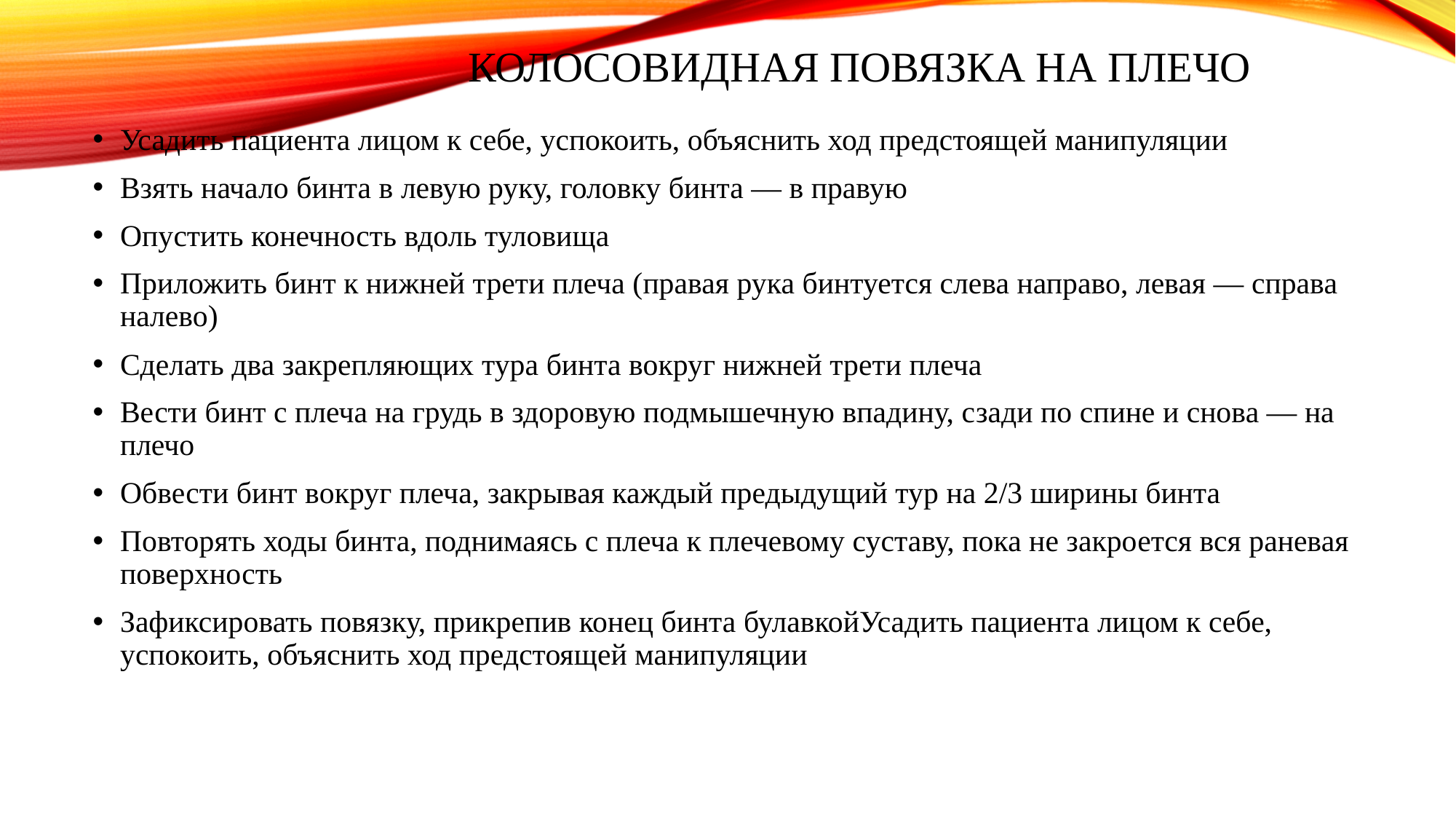

# Колосовидная повязка на плечо
Усадить пациента лицом к себе, успокоить, объяснить ход предстоящей манипуляции
Взять начало бинта в левую руку, головку бинта — в правую
Опустить конечность вдоль туловища
Приложить бинт к нижней трети плеча (правая рука бинтуется слева направо, левая — справа налево)
Сделать два закрепляющих тура бинта вокруг нижней трети плеча
Вести бинт с плеча на грудь в здоровую подмышечную впадину, сзади по спине и снова — на плечо
Обвести бинт вокруг плеча, закрывая каждый предыдущий тур на 2/3 ширины бинта
Повторять ходы бинта, поднимаясь с плеча к плечевому суставу, пока не закроется вся раневая поверхность
Зафиксировать повязку, прикрепив конец бинта булавкойУсадить пациента лицом к себе, успокоить, объяснить ход предстоящей манипуляции